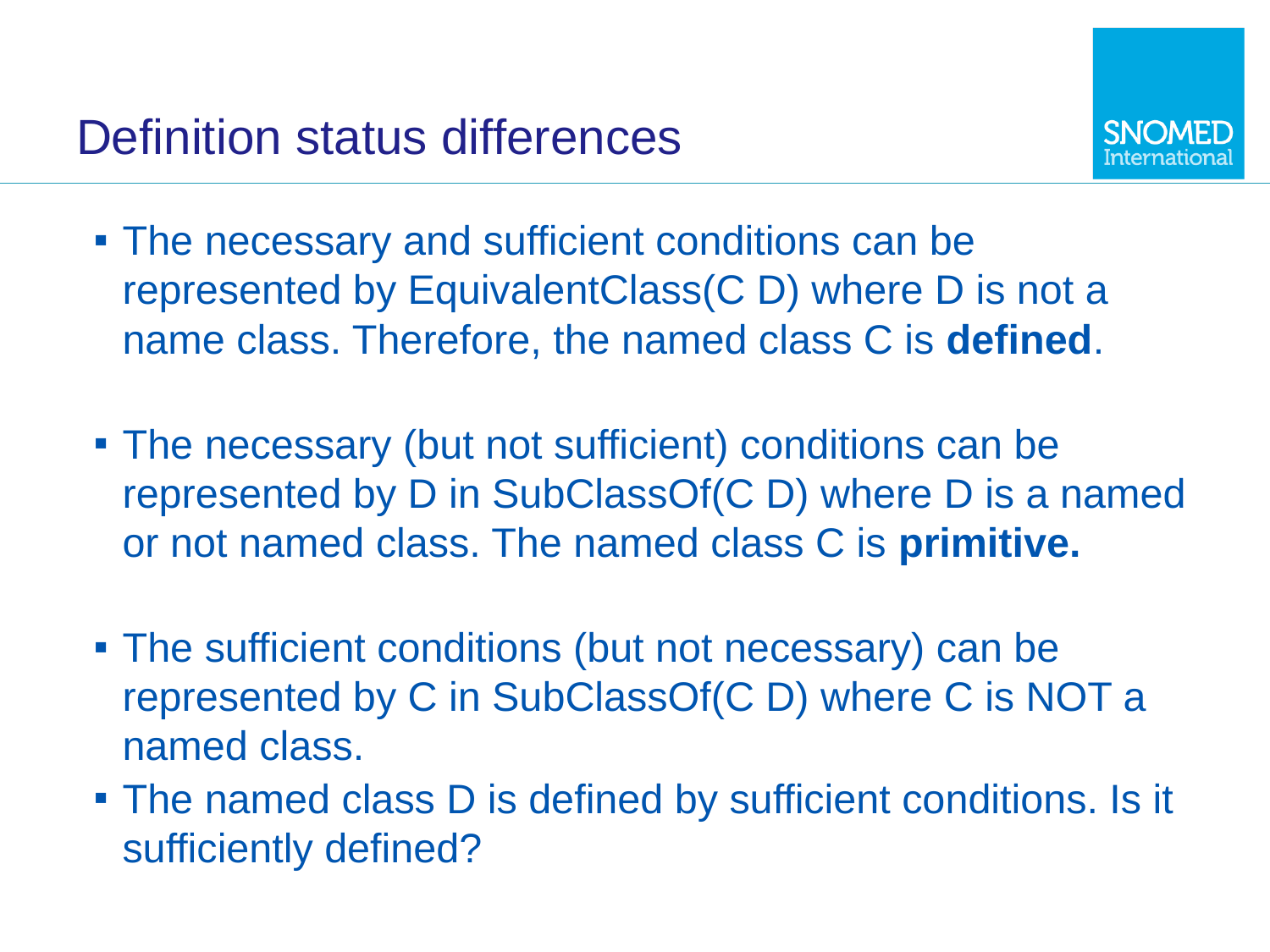

# Definition status differences
The necessary and sufficient conditions can be represented by EquivalentClass(C D) where D is not a name class. Therefore, the named class C is defined.

The necessary (but not sufficient) conditions can be represented by D in SubClassOf(C D) where D is a named or not named class. The named class C is primitive.

The sufficient conditions (but not necessary) can be represented by C in SubClassOf(C D) where C is NOT a named class.
The named class D is defined by sufficient conditions. Is it sufficiently defined?